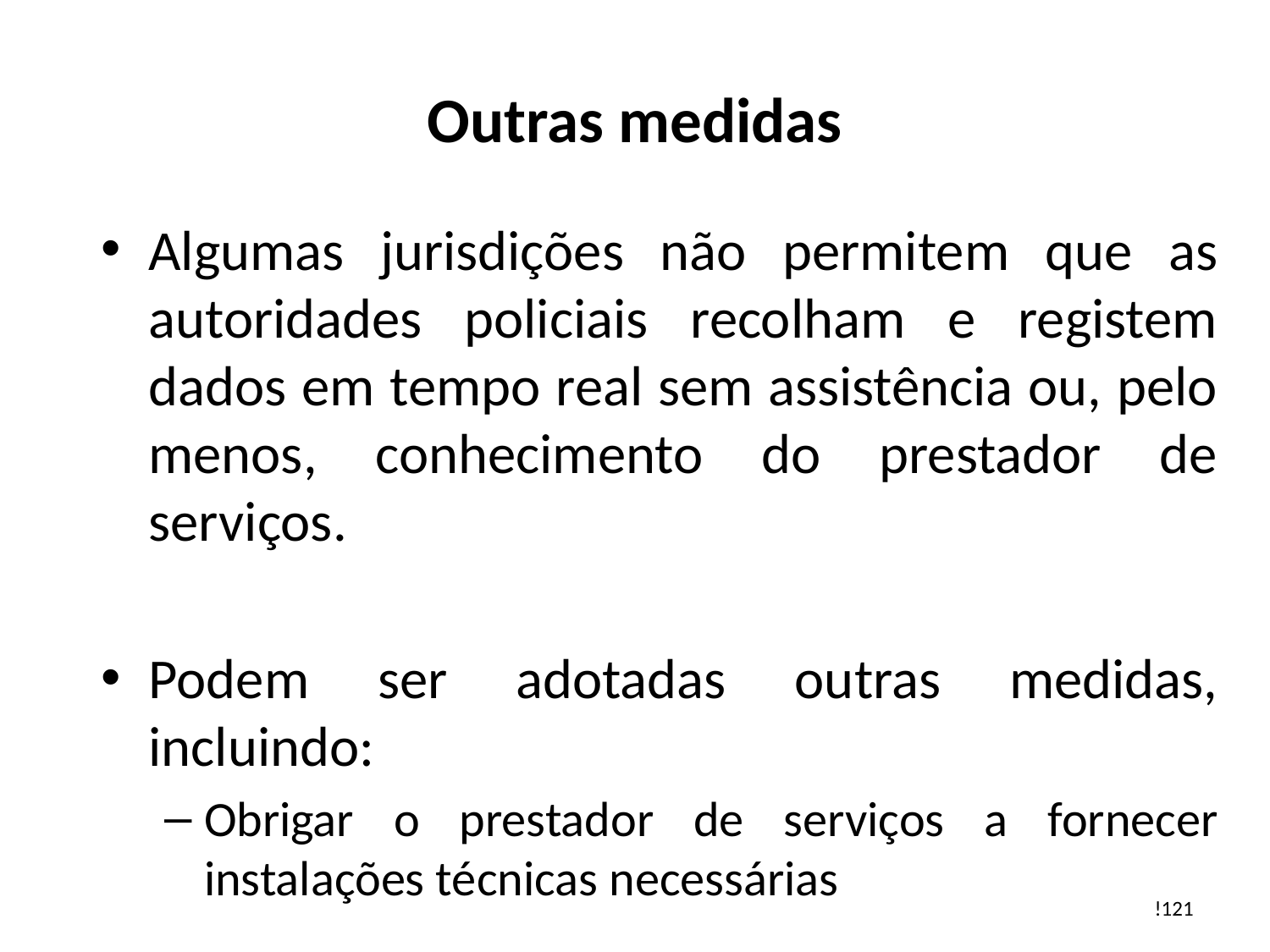

# Outras medidas
Algumas jurisdições não permitem que as autoridades policiais recolham e registem dados em tempo real sem assistência ou, pelo menos, conhecimento do prestador de serviços.

Podem ser adotadas outras medidas, incluindo:
Obrigar o prestador de serviços a fornecer instalações técnicas necessárias
!121